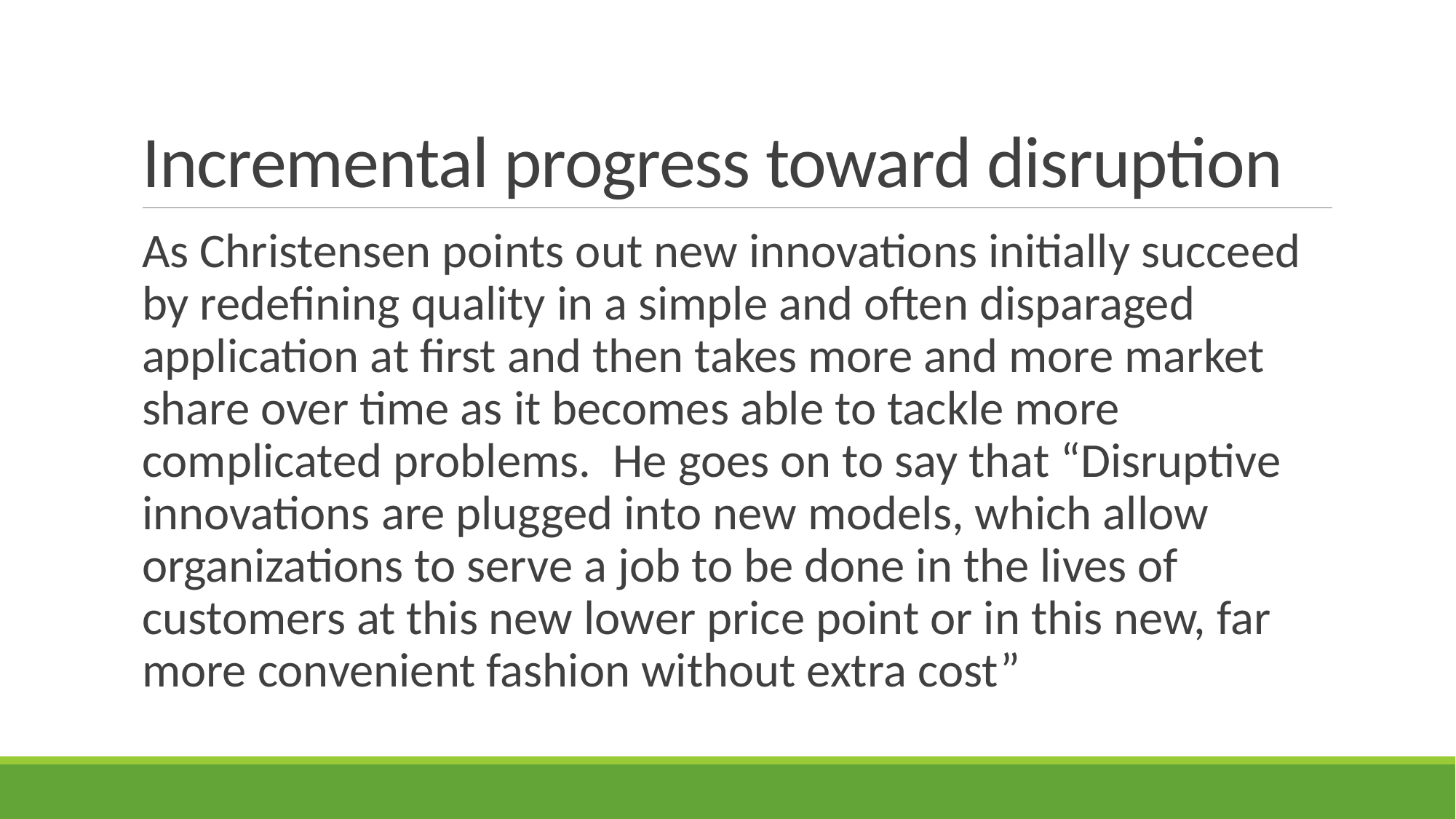

# Incremental progress toward disruption
As Christensen points out new innovations initially succeed  by redefining quality in a simple and often disparaged application at first and then takes more and more market share over time as it becomes able to tackle more complicated problems.  He goes on to say that “Disruptive innovations are plugged into new models, which allow organizations to serve a job to be done in the lives of customers at this new lower price point or in this new, far more convenient fashion without extra cost”